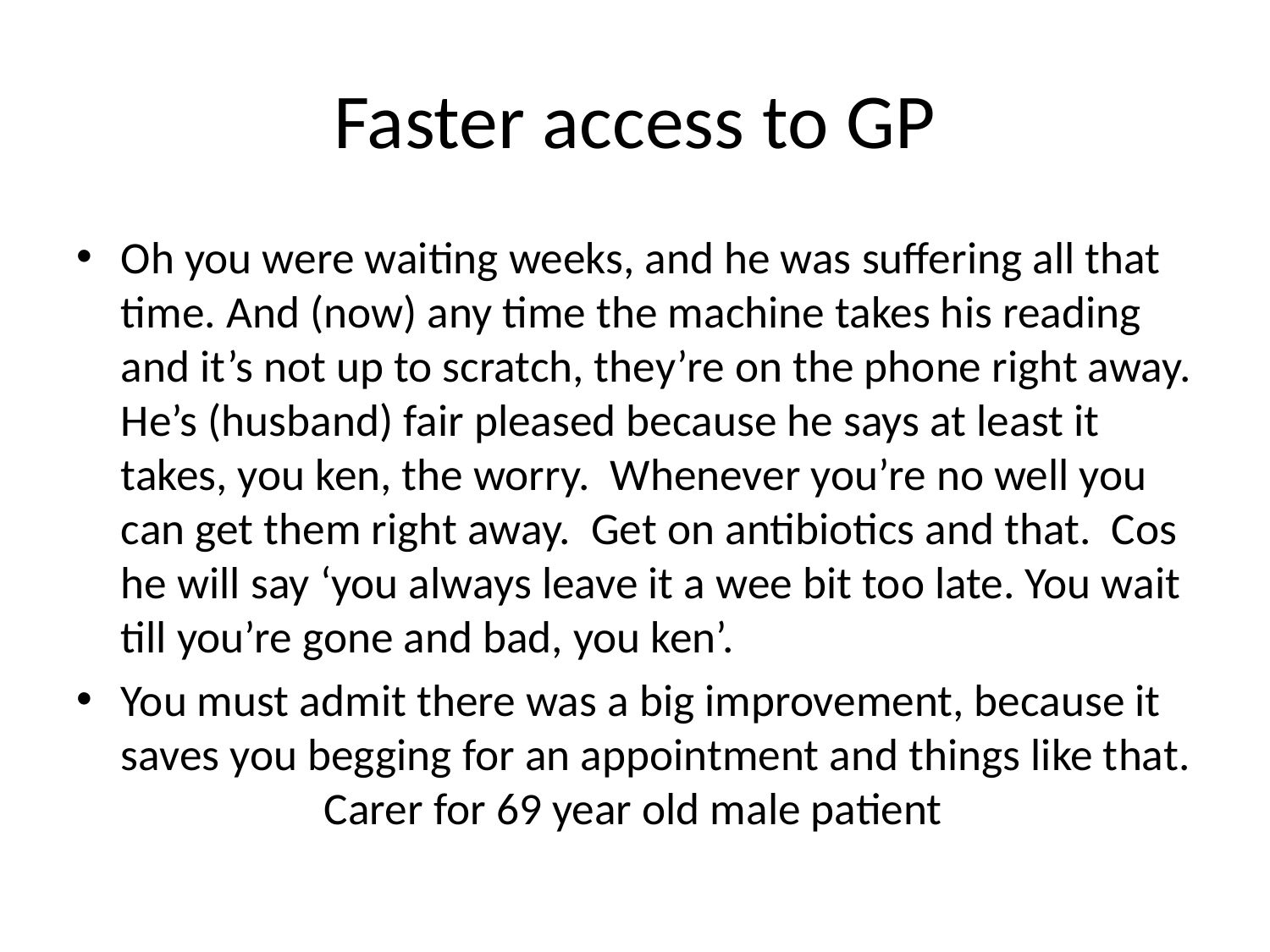

# Faster access to GP
Oh you were waiting weeks, and he was suffering all that time. And (now) any time the machine takes his reading and it’s not up to scratch, they’re on the phone right away. He’s (husband) fair pleased because he says at least it takes, you ken, the worry.  Whenever you’re no well you can get them right away.  Get on antibiotics and that.  Cos he will say ‘you always leave it a wee bit too late. You wait till you’re gone and bad, you ken’.
You must admit there was a big improvement, because it saves you begging for an appointment and things like that.							     			Carer for 69 year old male patient